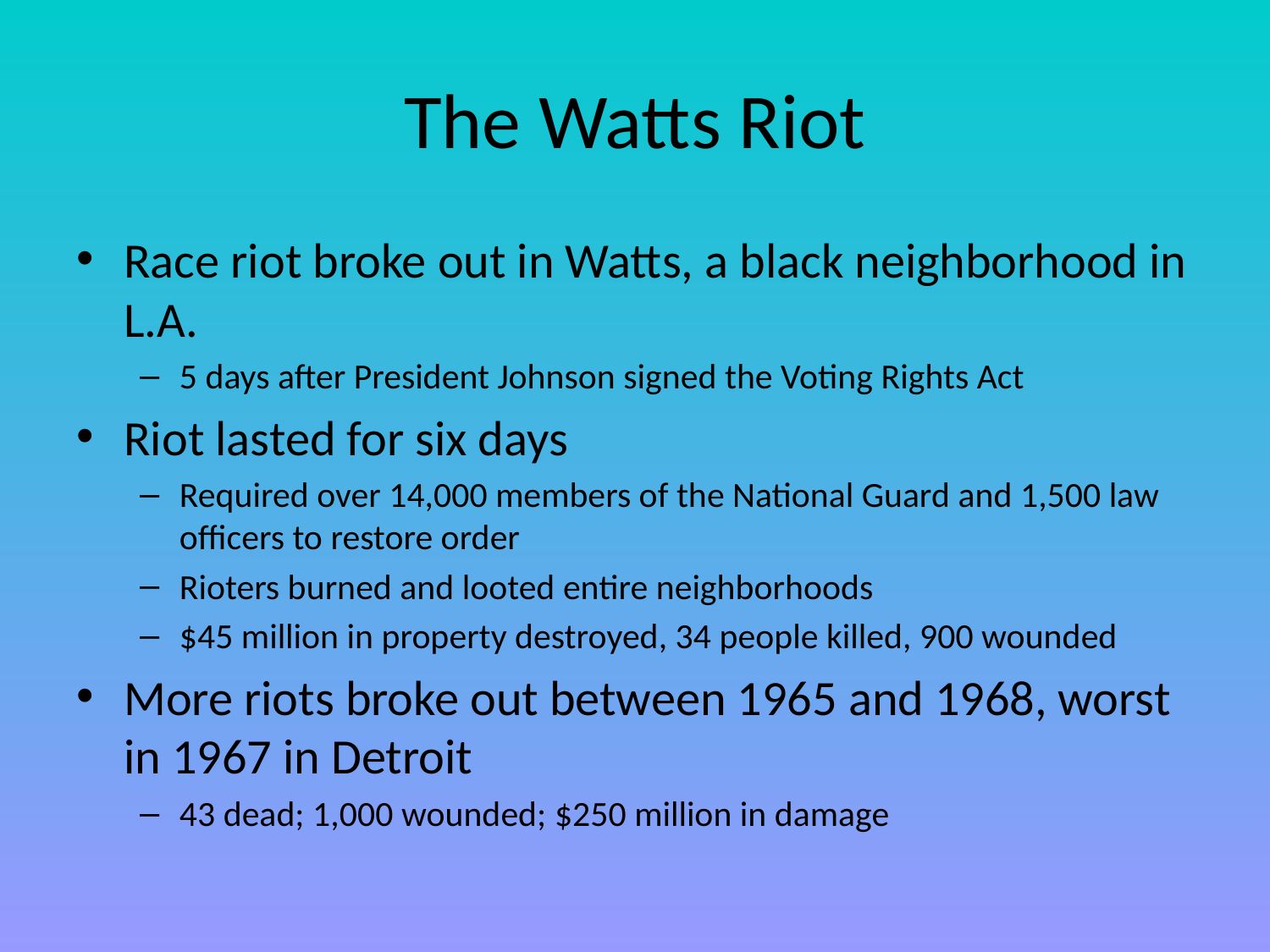

# The Watts Riot
Race riot broke out in Watts, a black neighborhood in L.A.
5 days after President Johnson signed the Voting Rights Act
Riot lasted for six days
Required over 14,000 members of the National Guard and 1,500 law officers to restore order
Rioters burned and looted entire neighborhoods
$45 million in property destroyed, 34 people killed, 900 wounded
More riots broke out between 1965 and 1968, worst in 1967 in Detroit
43 dead; 1,000 wounded; $250 million in damage